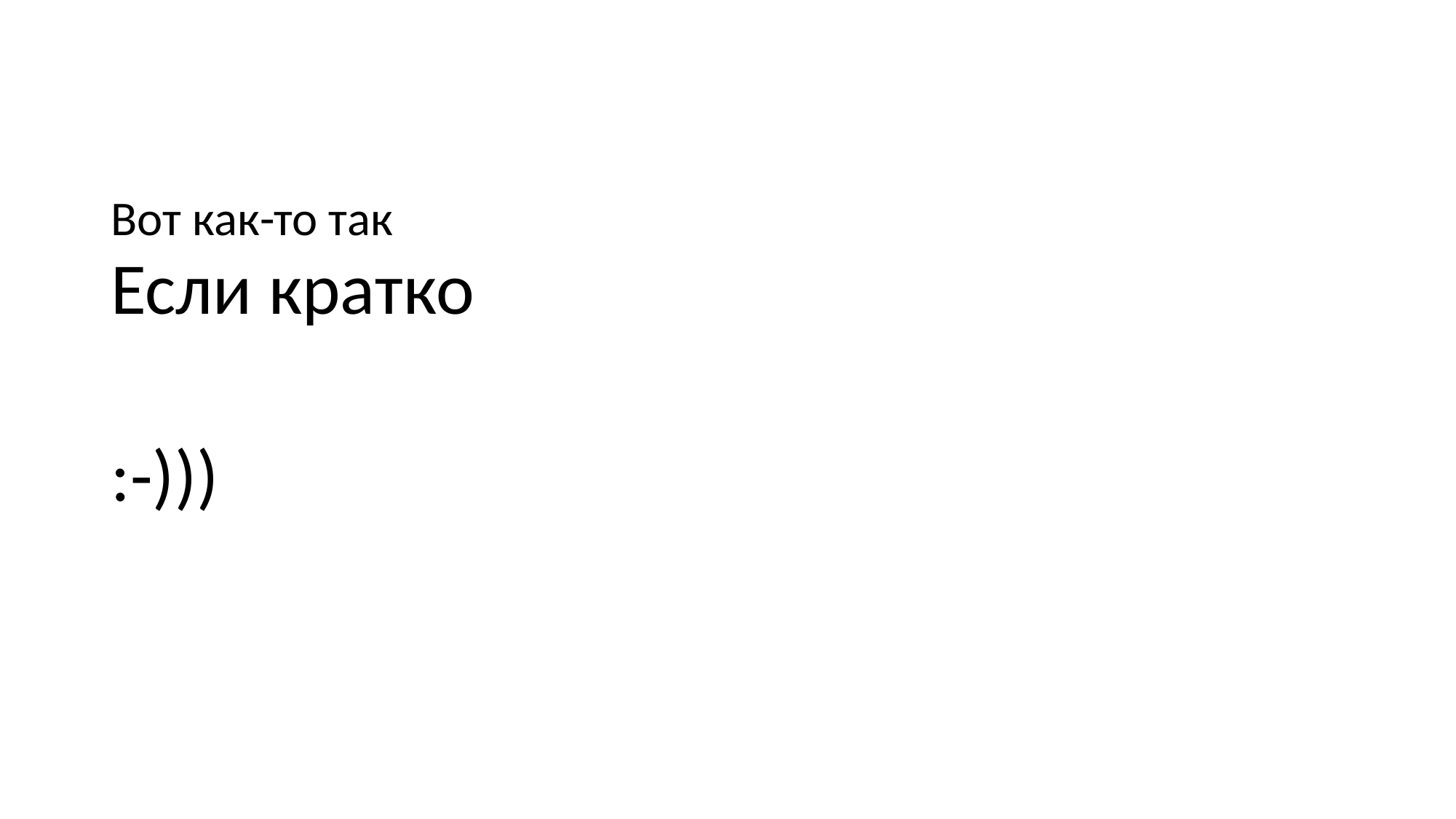

# Вот как-то так

Если кратко

:-)))